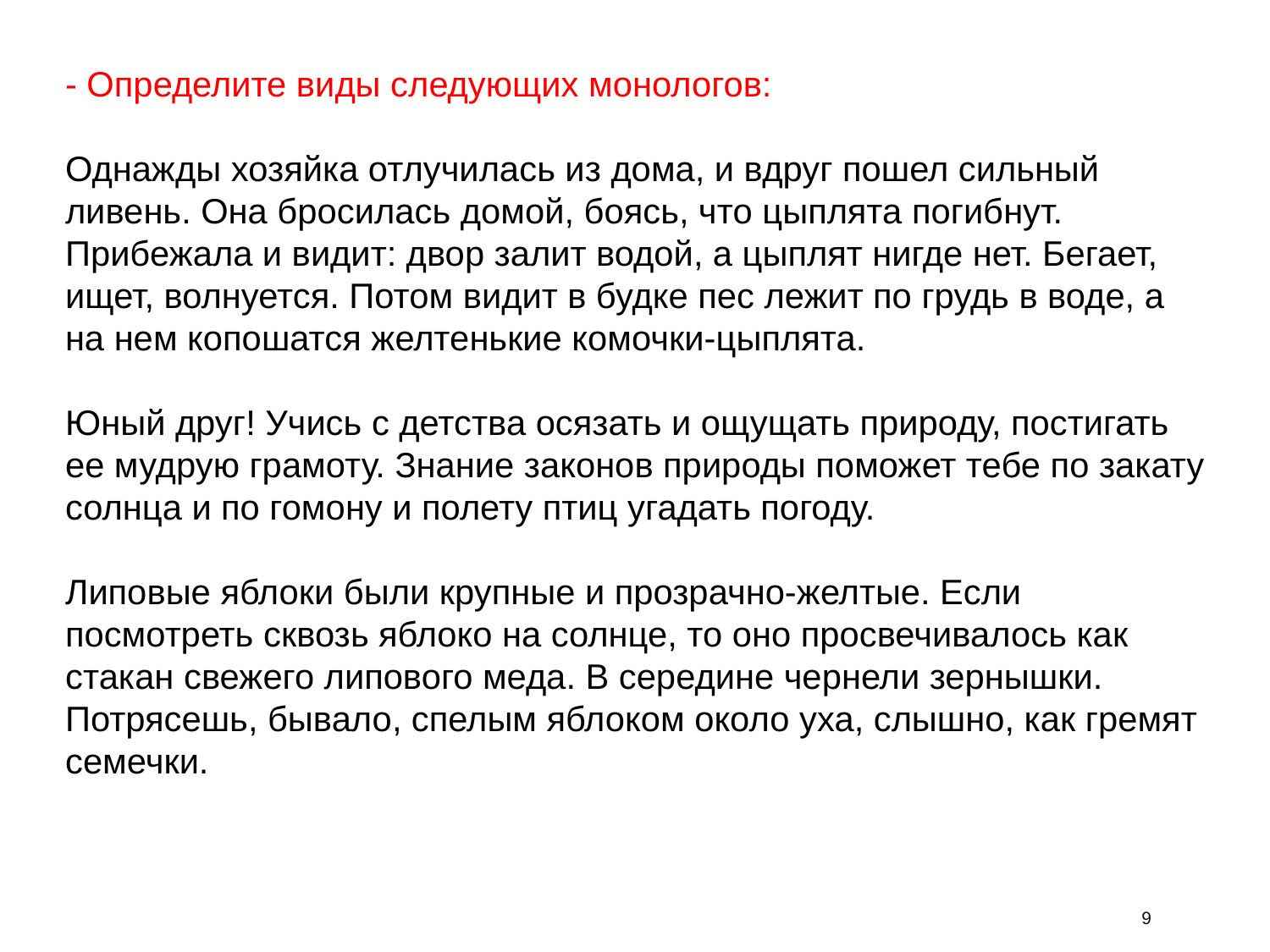

- Определите виды следующих монологов:

Однажды хозяйка отлучилась из дома, и вдруг пошел сильный ливень. Она бросилась домой, боясь, что цыплята погибнут. Прибежала и видит: двор залит водой, а цыплят нигде нет. Бегает, ищет, волнуется. Потом видит в будке пес лежит по грудь в воде, а на нем копошатся желтенькие комочки-цыплята.

Юный друг! Учись с детства осязать и ощущать природу, постигать ее мудрую грамоту. Знание законов природы поможет тебе по закату солнца и по гомону и полету птиц угадать погоду.

Липовые яблоки были крупные и прозрачно-желтые. Если посмотреть сквозь яблоко на солнце, то оно просвечивалось как стакан свежего липового меда. В середине чернели зернышки. Потрясешь, бывало, спелым яблоком около уха, слышно, как гремят семечки.
9